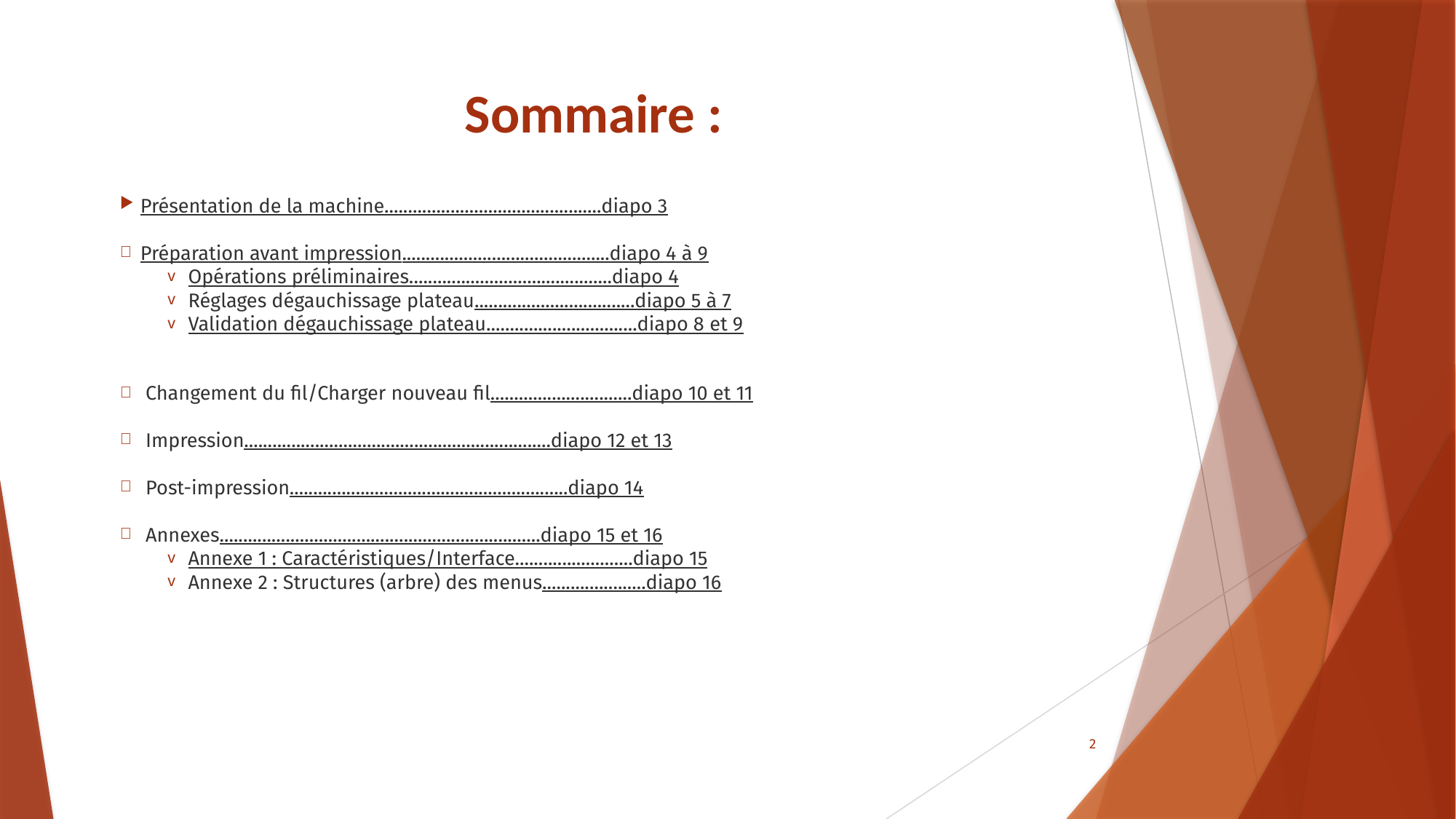

# Sommaire :
Présentation de la machine..............................................diapo 3

Préparation avant impression............................................diapo 4 à 9
Opérations préliminaires...........................................diapo 4
Réglages dégauchissage plateau..................................diapo 5 à 7
Validation dégauchissage plateau................................diapo 8 et 9

 Changement du fil/Charger nouveau fil..............................diapo 10 et 11

 Impression.................................................................diapo 12 et 13

 Post-impression...........................................................diapo 14

 Annexes....................................................................diapo 15 et 16
Annexe 1 : Caractéristiques/Interface.........................diapo 15
Annexe 2 : Structures (arbre) des menus......................diapo 16

2